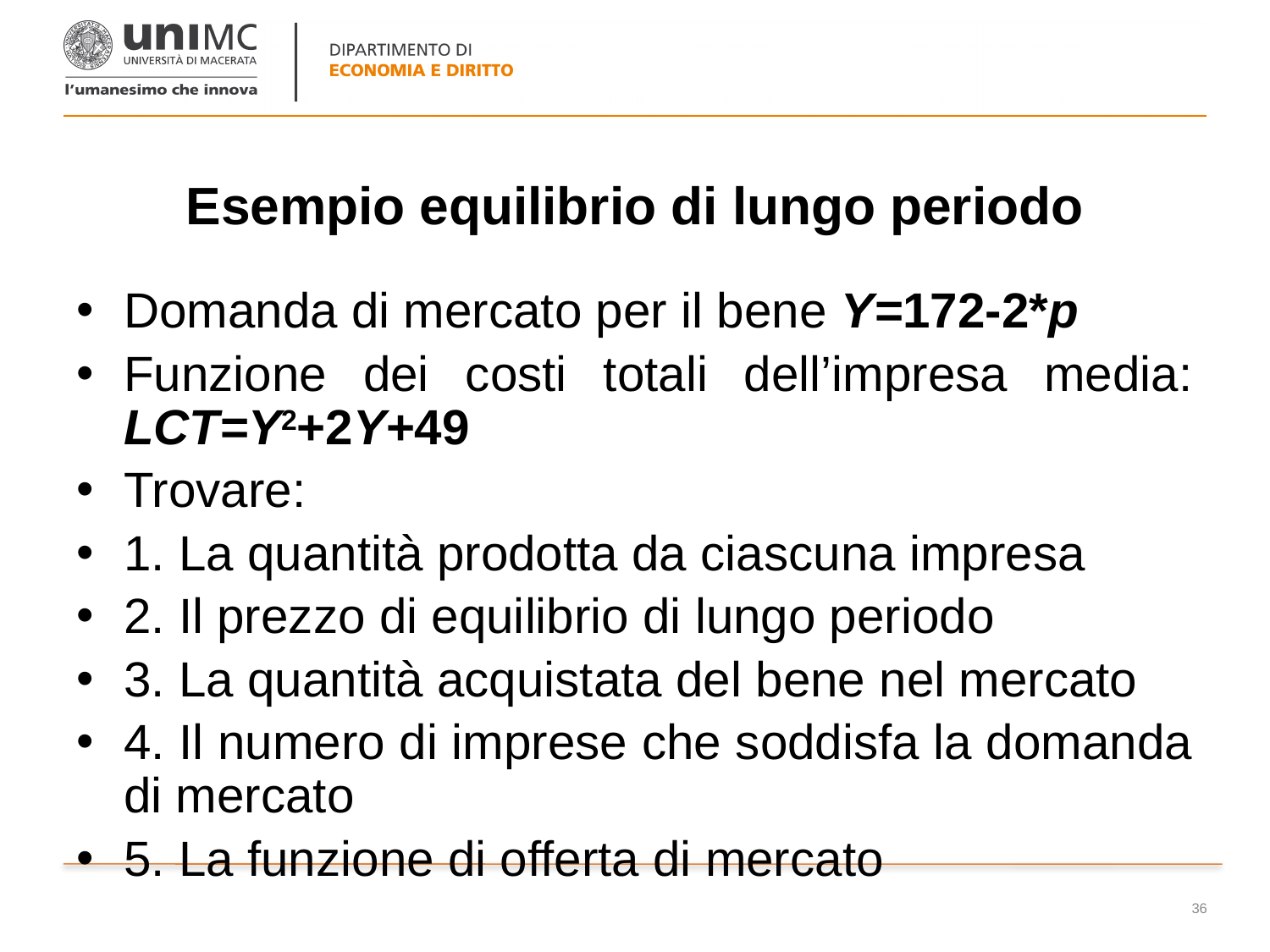

# Esempio equilibrio di lungo periodo
Domanda di mercato per il bene Y=172-2*p
Funzione dei costi totali dell’impresa media: LCT=Y2+2Y+49
Trovare:
1. La quantità prodotta da ciascuna impresa
2. Il prezzo di equilibrio di lungo periodo
3. La quantità acquistata del bene nel mercato
4. Il numero di imprese che soddisfa la domanda di mercato
5. La funzione di offerta di mercato

36